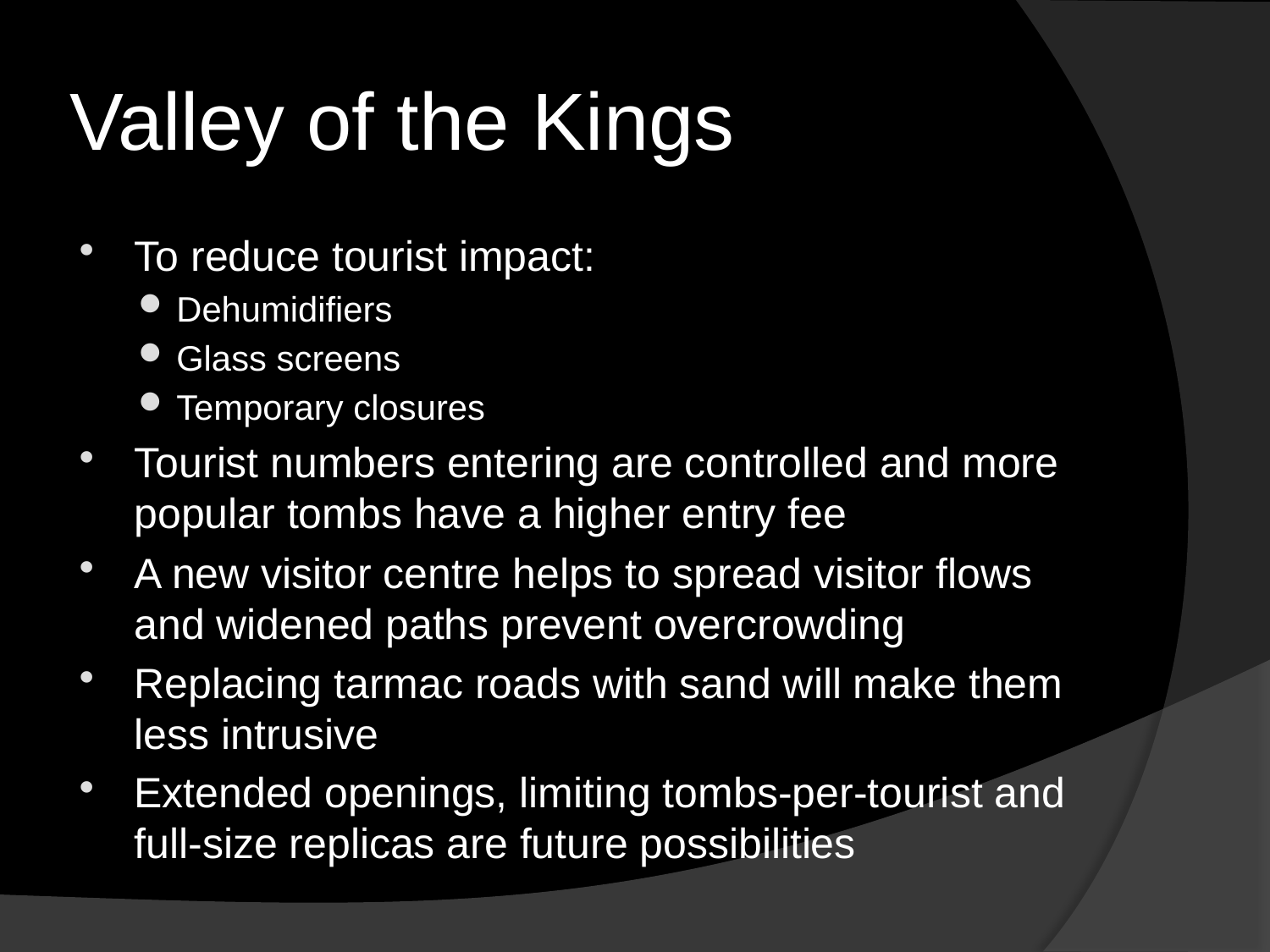

# Valley of the Kings
To reduce tourist impact:
Dehumidifiers
Glass screens
Temporary closures
Tourist numbers entering are controlled and more popular tombs have a higher entry fee
A new visitor centre helps to spread visitor flows and widened paths prevent overcrowding
Replacing tarmac roads with sand will make them less intrusive
Extended openings, limiting tombs-per-tourist and full-size replicas are future possibilities